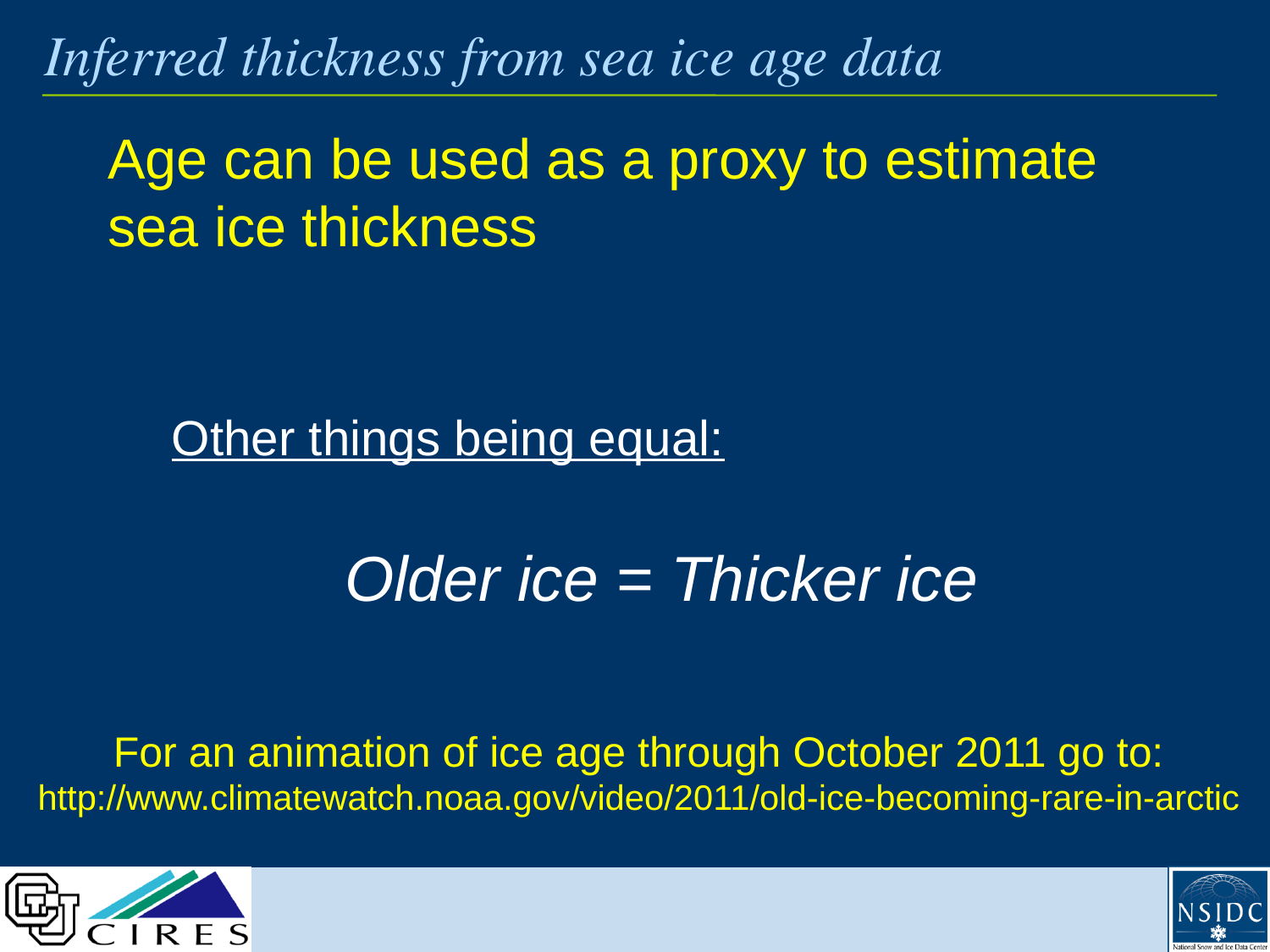

# Inferred thickness from sea ice age data
Age can be used as a proxy to estimate sea ice thickness

Other things being equal:
Older ice = Thicker ice

For an animation of ice age through October 2011 go to:
http://www.climatewatch.noaa.gov/video/2011/old-ice-becoming-rare-in-arctic